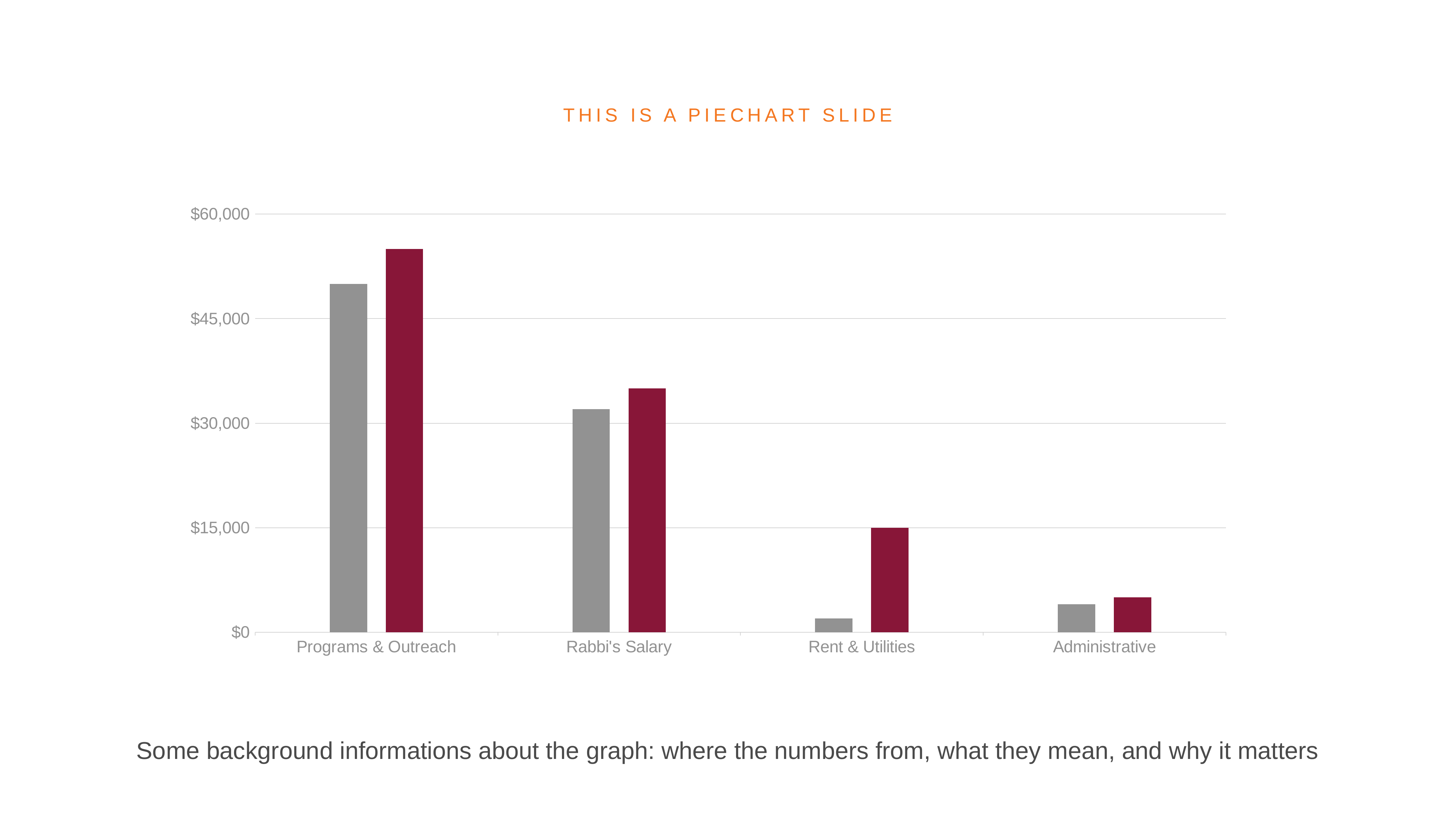

This is a piechart slide

### Chart

| Category | 2019 | 2020 |
|---|---|---|
| Programs & Outreach | 50000.0 | 55000.0 |
| Rabbi's Salary | 32000.0 | 35000.0 |
| Rent & Utilities | 2000.0 | 15000.0 |
| Administrative | 4000.0 | 5000.0 |
Some background informations about the graph: where the numbers from, what they mean, and why it matters